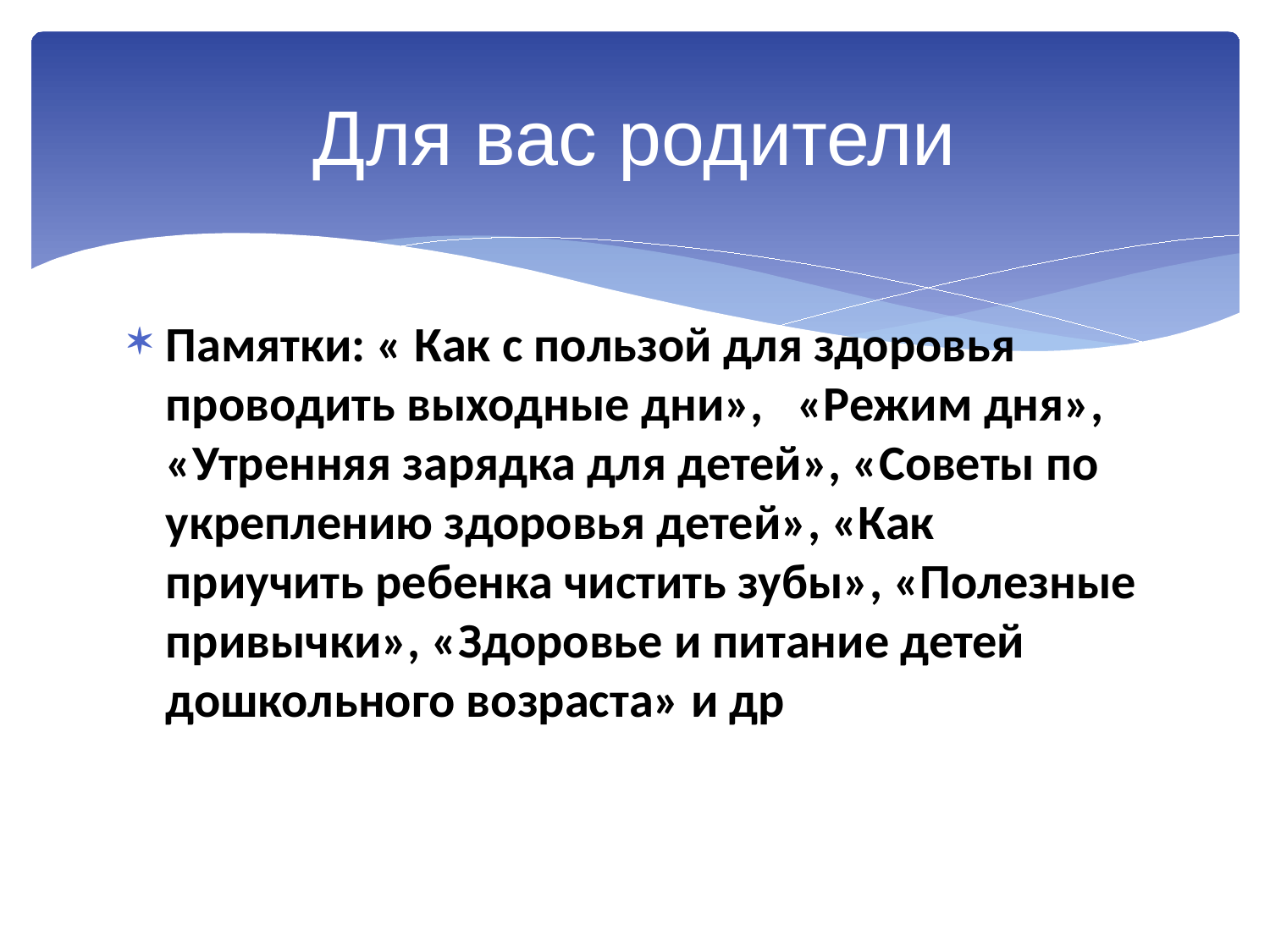

# Для вас родители
Памятки: « Как с пользой для здоровья проводить выходные дни»,   «Режим дня», «Утренняя зарядка для детей», «Советы по укреплению здоровья детей», «Как приучить ребенка чистить зубы», «Полезные привычки», «Здоровье и питание детей дошкольного возраста» и др